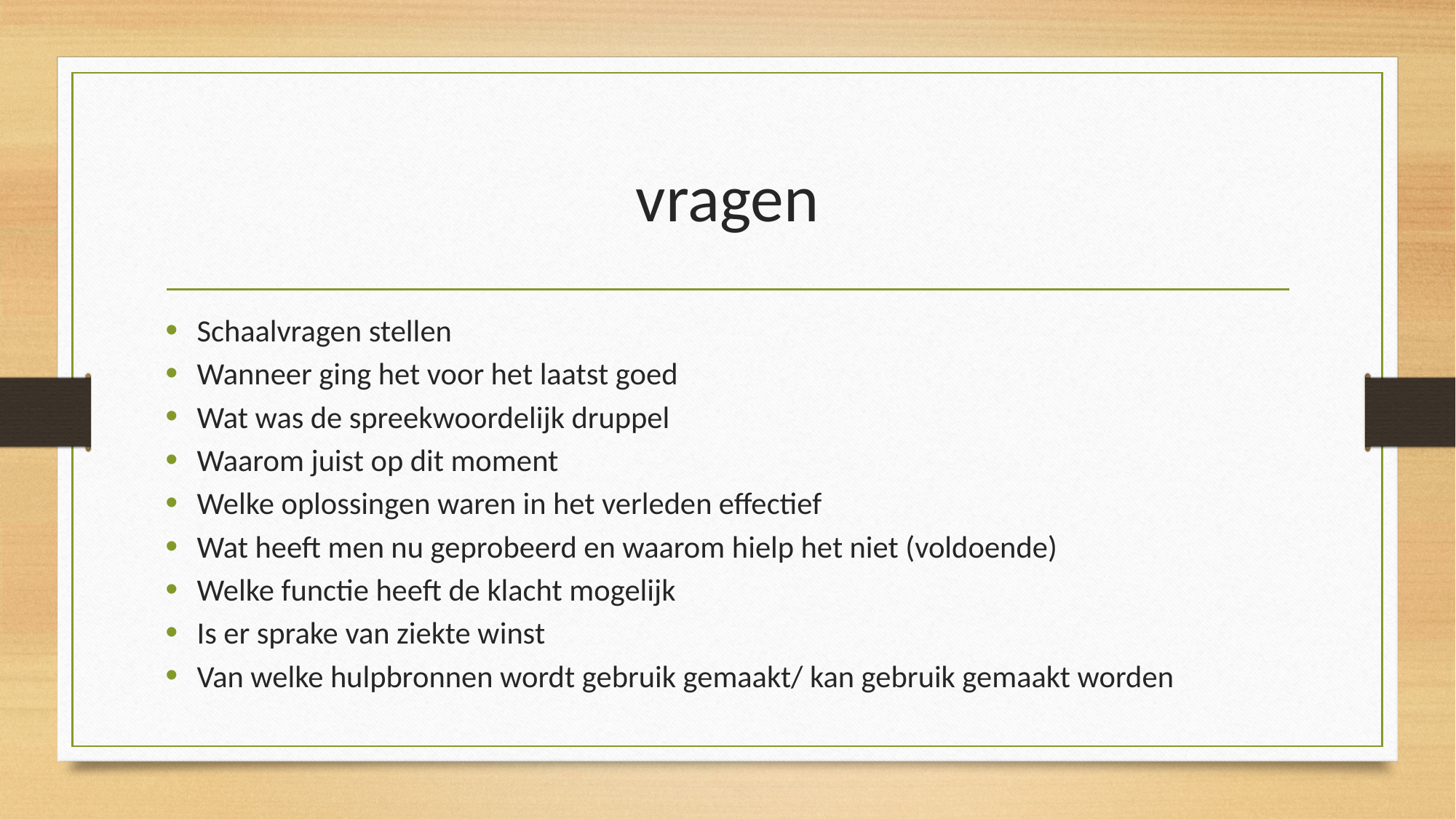

# vragen
Schaalvragen stellen
Wanneer ging het voor het laatst goed
Wat was de spreekwoordelijk druppel
Waarom juist op dit moment
Welke oplossingen waren in het verleden effectief
Wat heeft men nu geprobeerd en waarom hielp het niet (voldoende)
Welke functie heeft de klacht mogelijk
Is er sprake van ziekte winst
Van welke hulpbronnen wordt gebruik gemaakt/ kan gebruik gemaakt worden